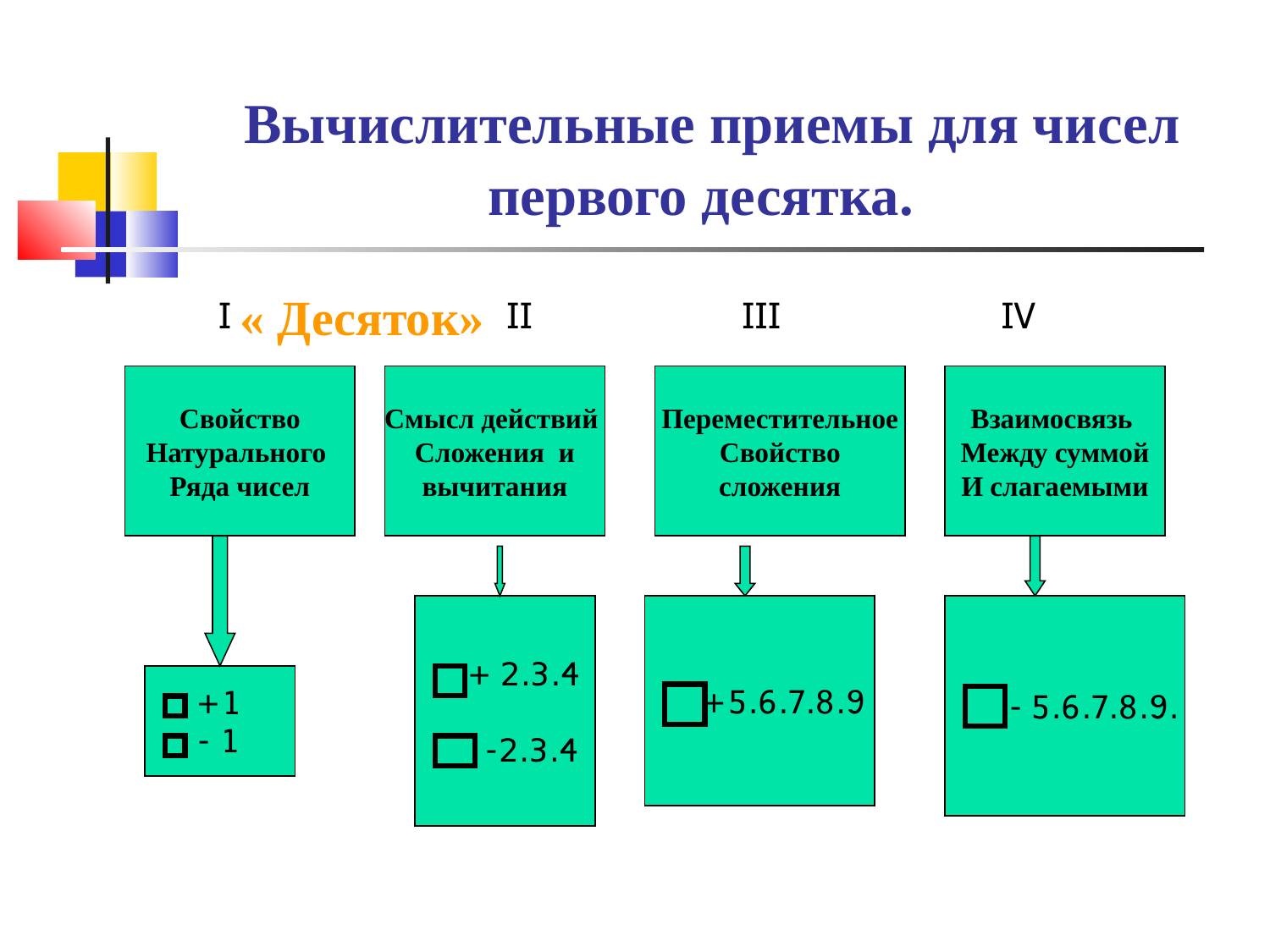

Вычислительные приемы для чисел первого десятка.
        I                         II                   III                    IV
« Десяток»
Свойство
Натурального
Ряда чисел
Смысл действий
Сложения  и
вычитания
Переместительное
Свойство
сложения
Взаимосвязь
Между суммой
И слагаемыми

    + 2.3.4

      -2.3.4
     +5.6.7.8.9
       - 5.6.7.8.9.
+1
- 1